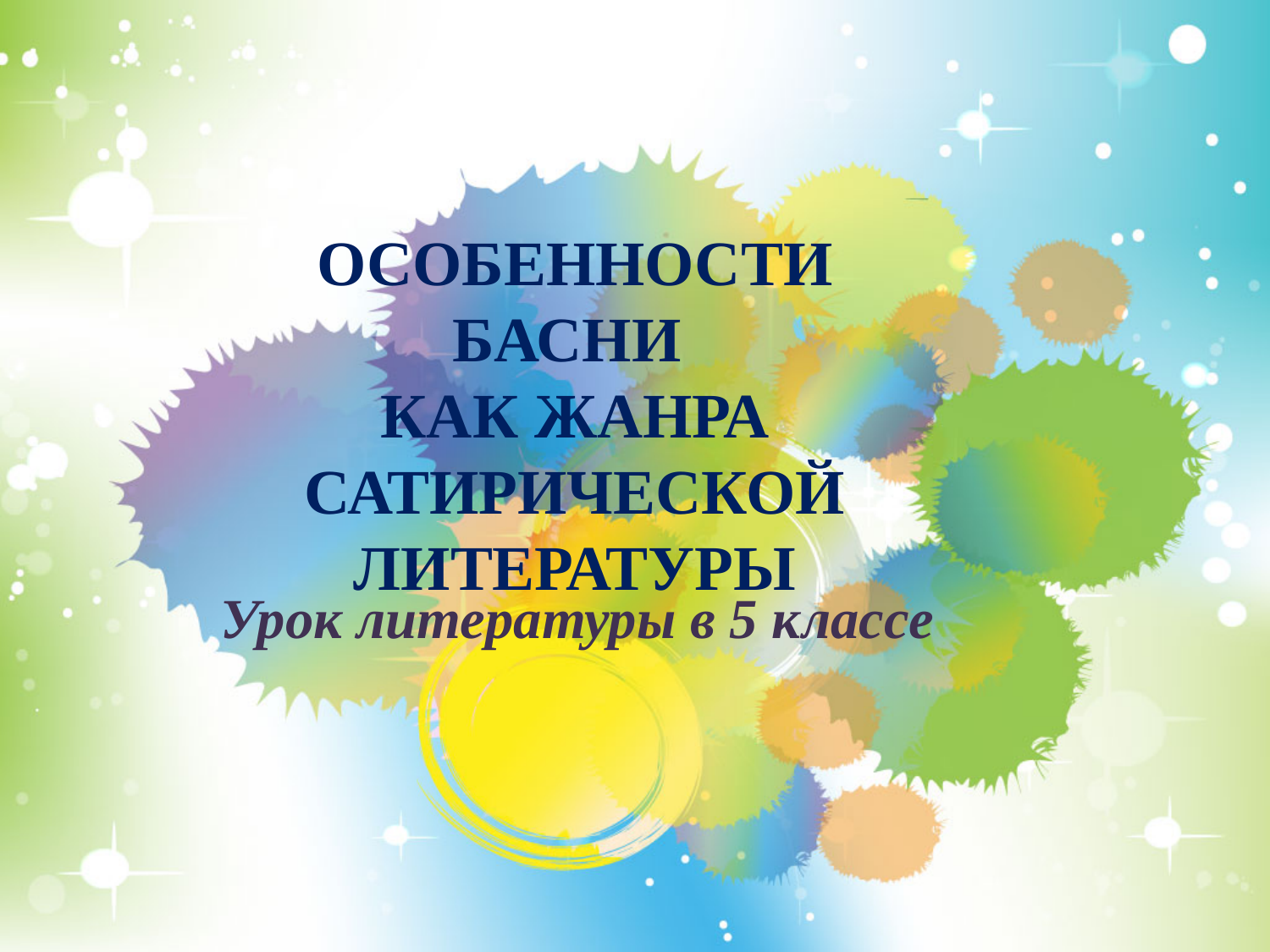

ОСОБЕННОСТИ БАСНИ
КАК ЖАНРА САТИРИЧЕСКОЙ ЛИТЕРАТУРЫ
Урок литературы в 5 классе